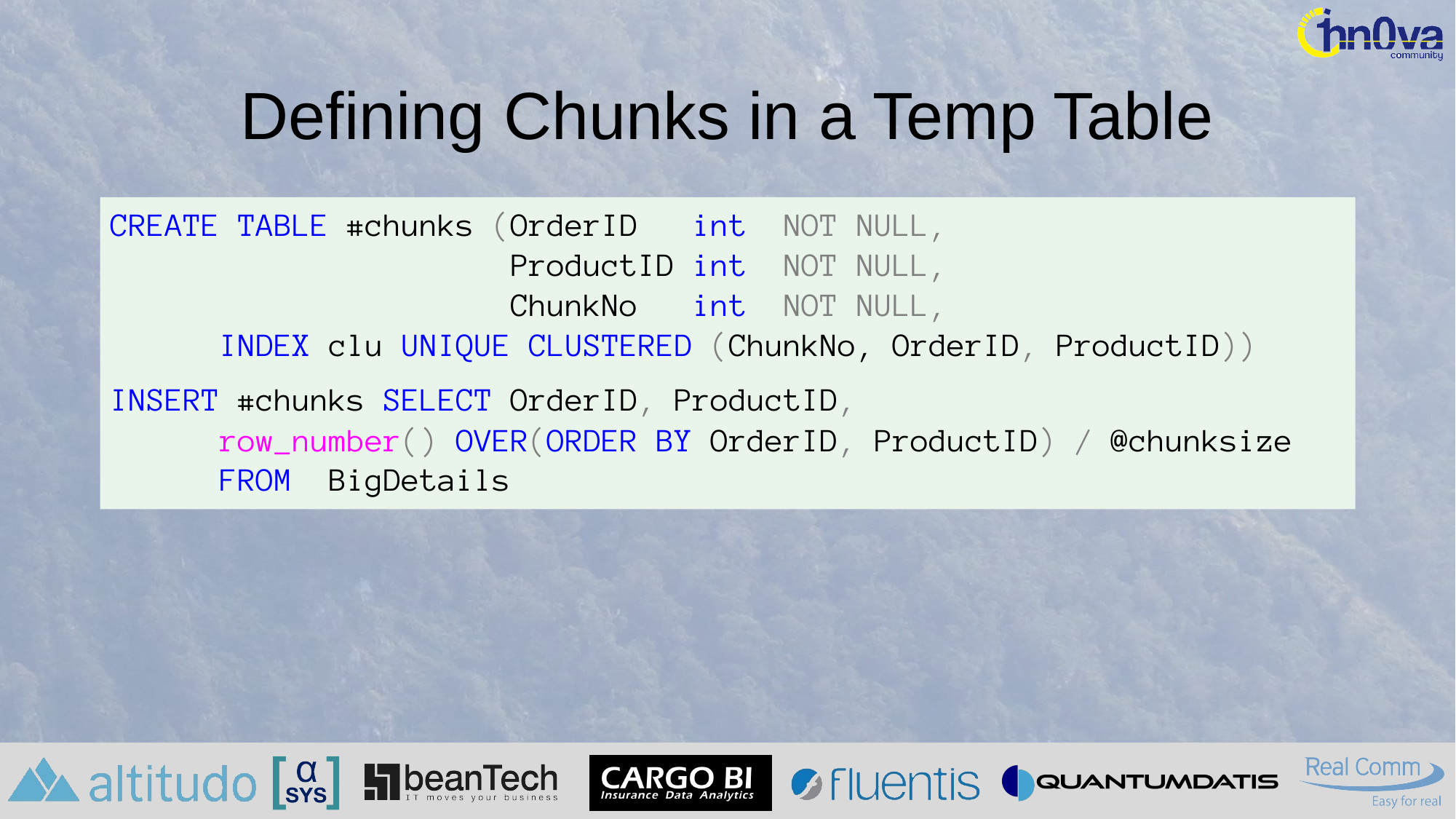

# Defining Chunks in a Temp Table
CREATE TABLE #chunks (OrderID   int  NOT NULL,
                      ProductID int  NOT NULL,
                      ChunkNo   int  NOT NULL,
      INDEX clu UNIQUE CLUSTERED (ChunkNo, OrderID, ProductID))
INSERT #chunks SELECT OrderID, ProductID,
      row_number() OVER(ORDER BY OrderID, ProductID) / @chunksize
      FROM  BigDetails